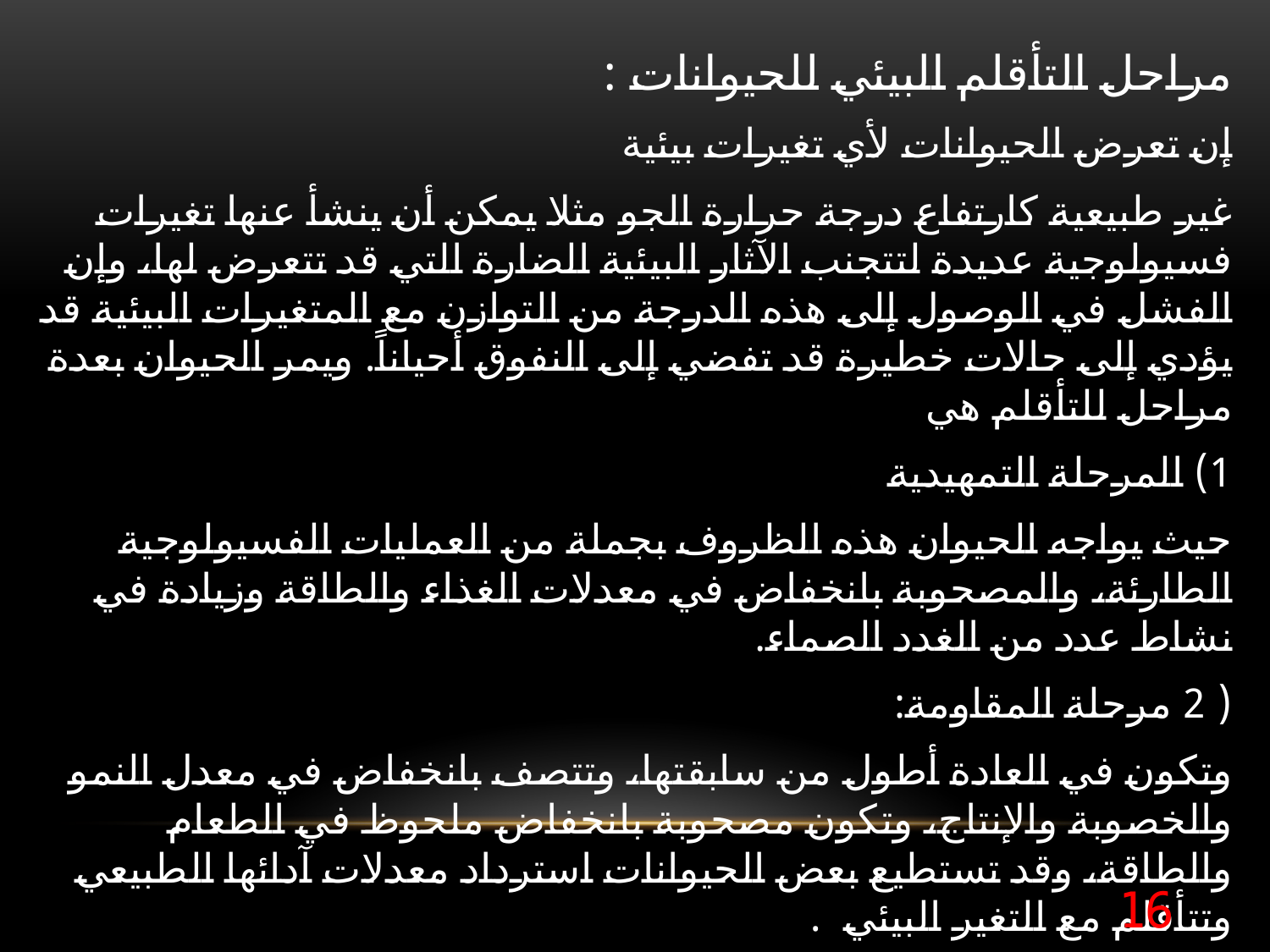

مراحل التأقلم البيئي للحيوانات :
إن تعرض الحيوانات لأي تغيرات بيئية
غير طبيعية كارتفاع درجة حرارة الجو مثلا يمكن أن ينشأ عنها تغيرات فسيولوجية عديدة لتتجنب الآثار البيئية الضارة التي قد تتعرض لها، وإن الفشل في الوصول إلى هذه الدرجة من التوازن مع المتغيرات البيئية قد يؤدي إلى حالات خطيرة قد تفضي إلى النفوق أحياناً. ويمر الحيوان بعدة مراحل للتأقلم هي
1) المرحلة التمهيدية
حيث يواجه الحيوان هذه الظروف بجملة من العمليات الفسيولوجية الطارئة، والمصحوبة بانخفاض في معدلات الغذاء والطاقة وزيادة في نشاط عدد من الغدد الصماء.
( 2 مرحلة المقاومة:
وتكون في العادة أطول من سابقتها، وتتصف بانخفاض في معدل النمو والخصوبة والإنتاج، وتكون مصحوبة بانخفاض ملحوظ في الطعام والطاقة، وقد تستطيع بعض الحيوانات استرداد معدلات آدائها الطبيعي وتتأقلم مع التغير البيئي  .

16